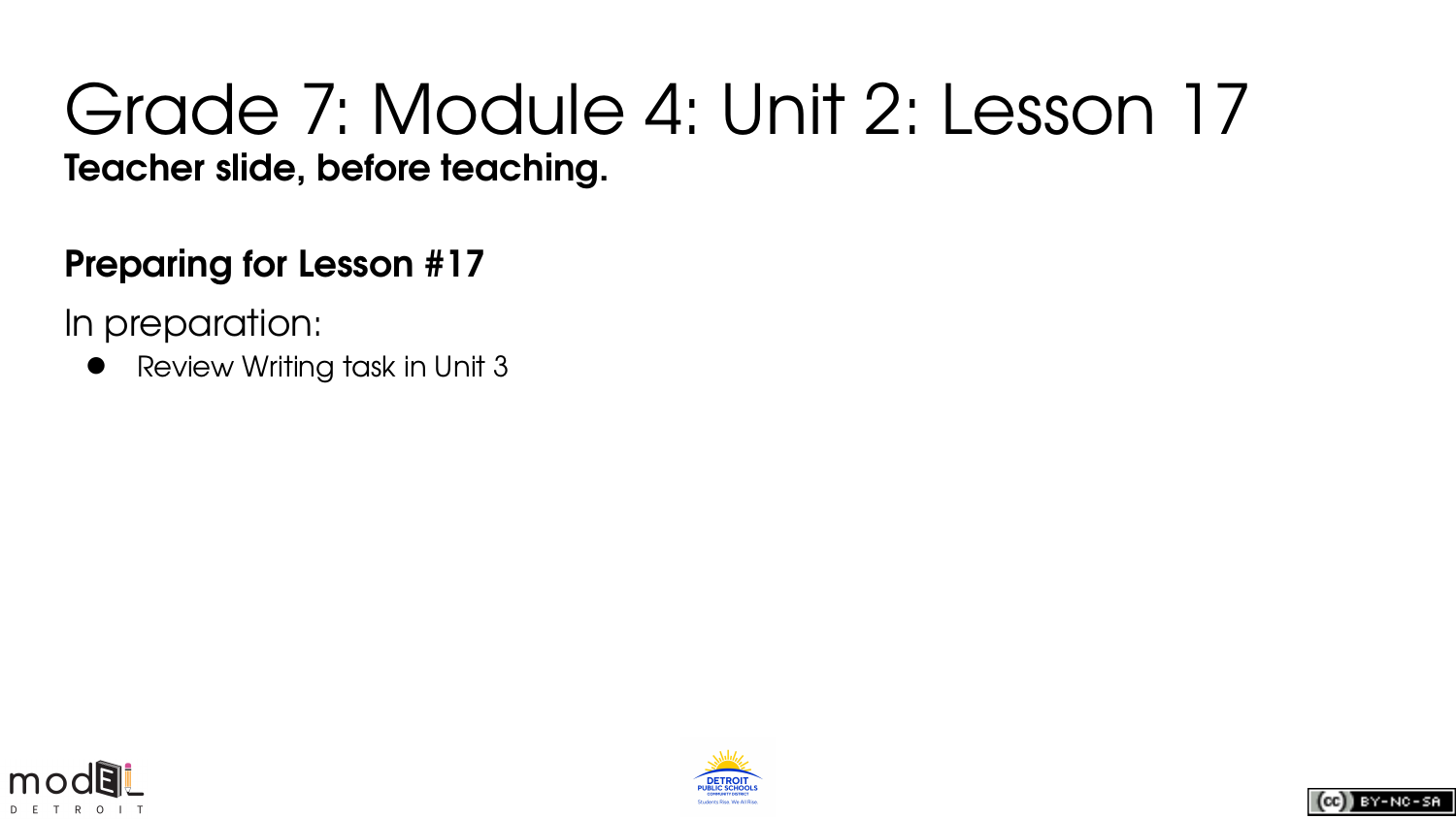

Grade 7: Module 4: Unit 2: Lesson 17
Teacher slide, before teaching.

Preparing for Lesson #17
In preparation:
Review Writing task in Unit 3